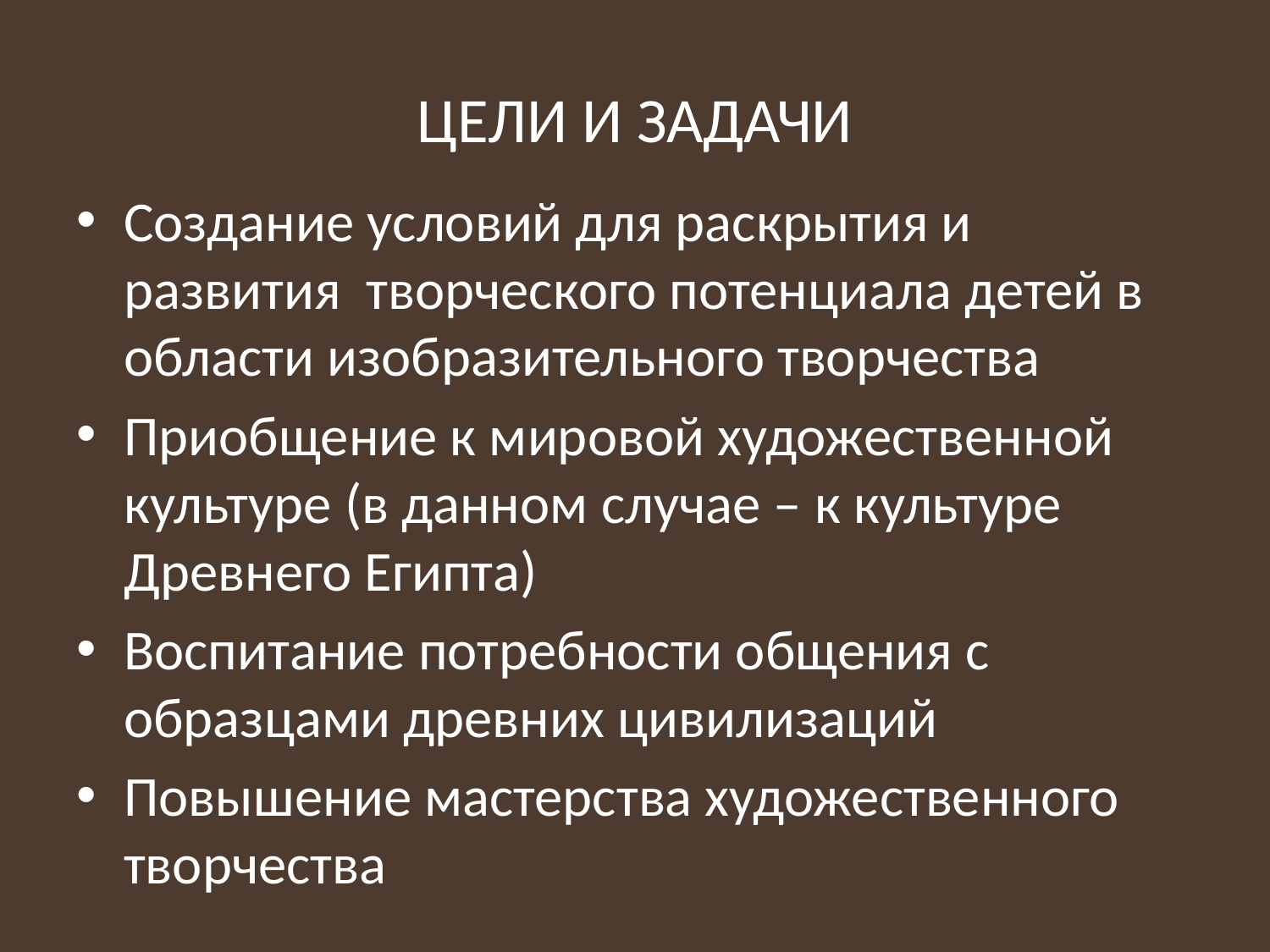

# ЦЕЛИ И ЗАДАЧИ
Создание условий для раскрытия и развития  творческого потенциала детей в области изобразительного творчества
Приобщение к мировой художественной культуре (в данном случае – к культуре Древнего Египта)
Воспитание потребности общения с образцами древних цивилизаций
Повышение мастерства художественного творчества